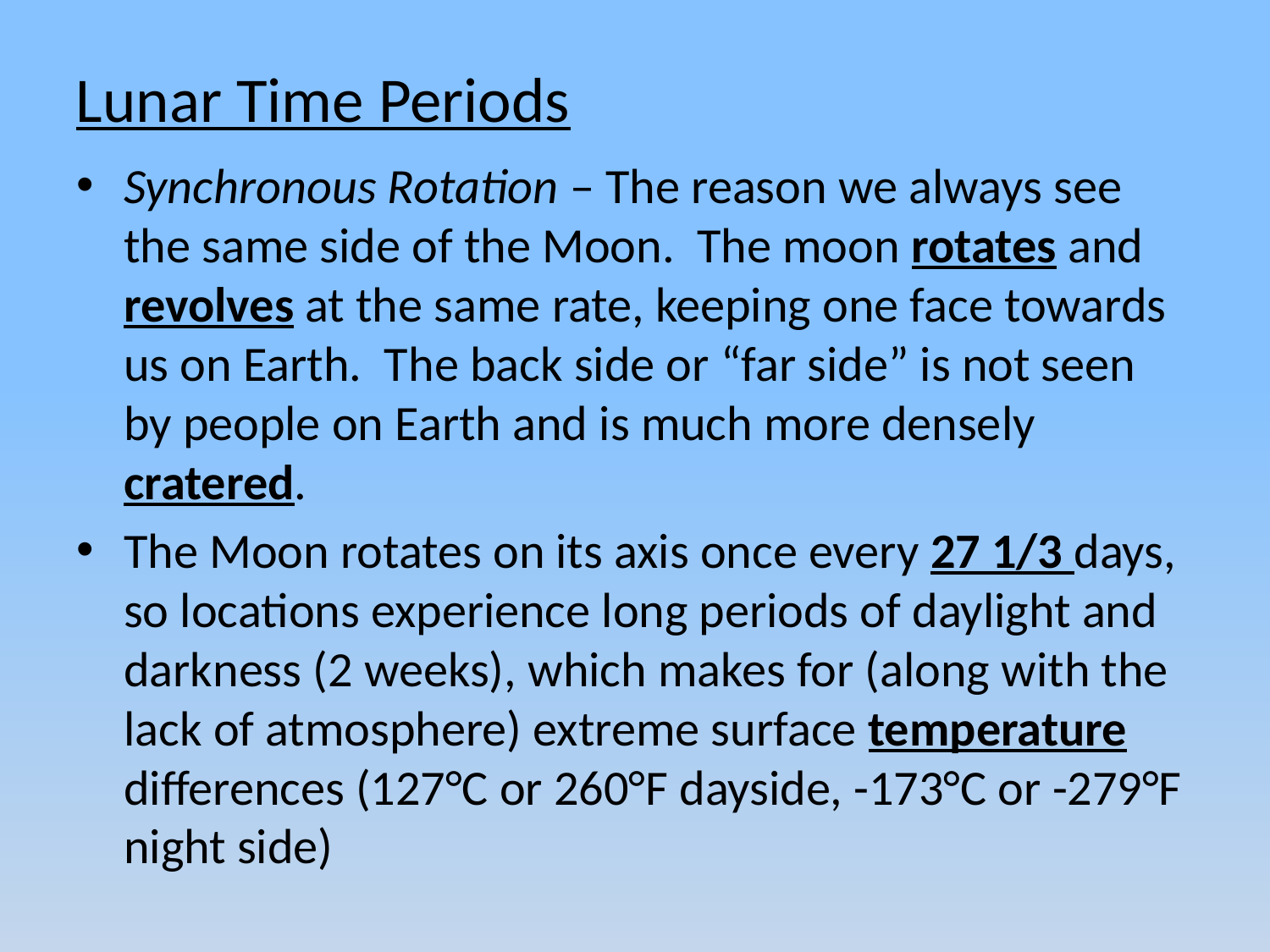

Lunar Time Periods
Synchronous Rotation – The reason we always see the same side of the Moon.  The moon rotates and revolves at the same rate, keeping one face towards us on Earth.  The back side or “far side” is not seen by people on Earth and is much more densely cratered.
The Moon rotates on its axis once every 27 1/3 days, so locations experience long periods of daylight and darkness (2 weeks), which makes for (along with the lack of atmosphere) extreme surface temperature differences (127°C or 260°F dayside, -173°C or -279°F night side)